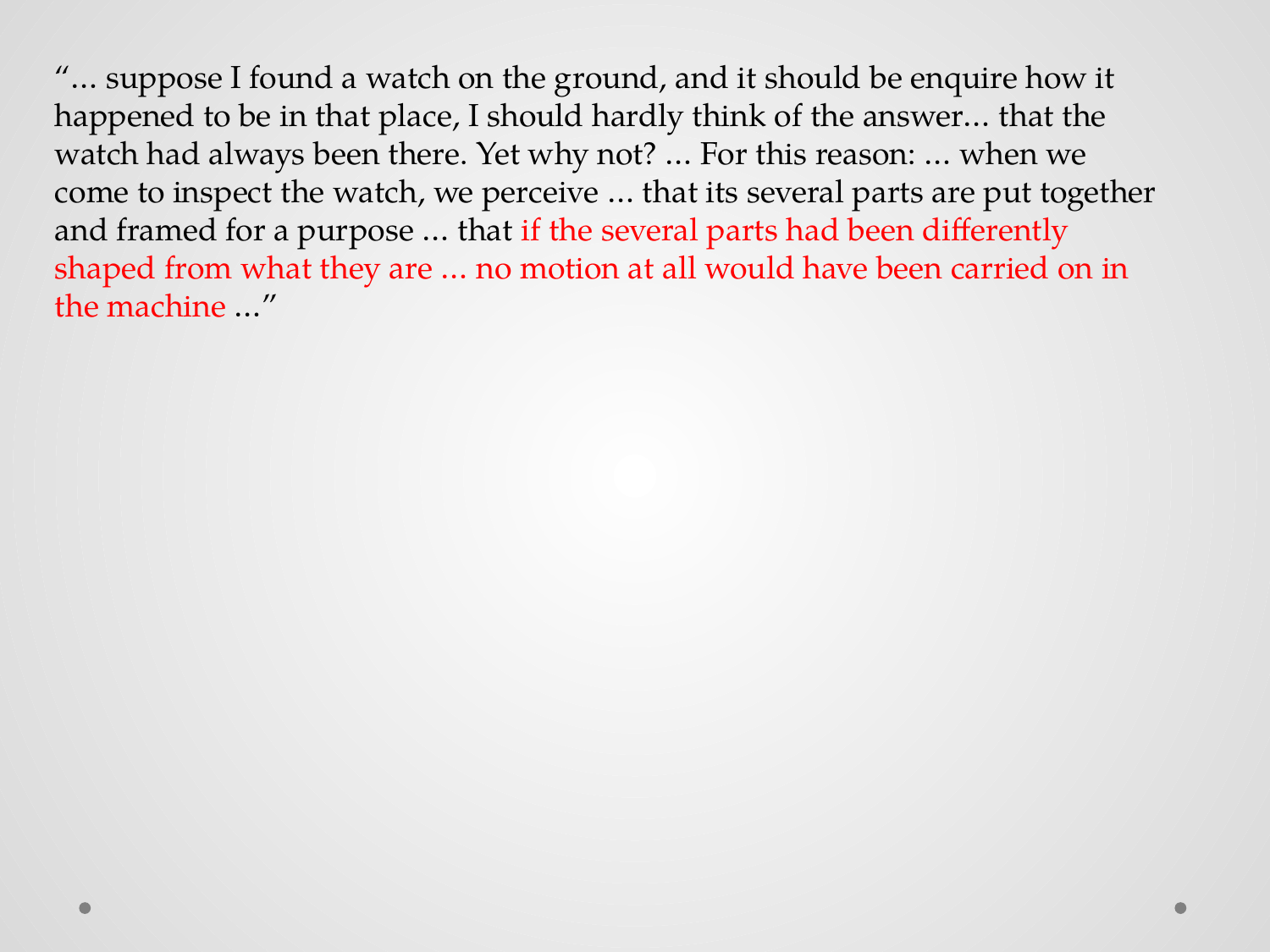

“… suppose I found a watch on the ground, and it should be enquire how it happened to be in that place, I should hardly think of the answer… that the watch had always been there. Yet why not? … For this reason: … when we come to inspect the watch, we perceive … that its several parts are put together and framed for a purpose … that if the several parts had been differently shaped from what they are … no motion at all would have been carried on in the machine …”